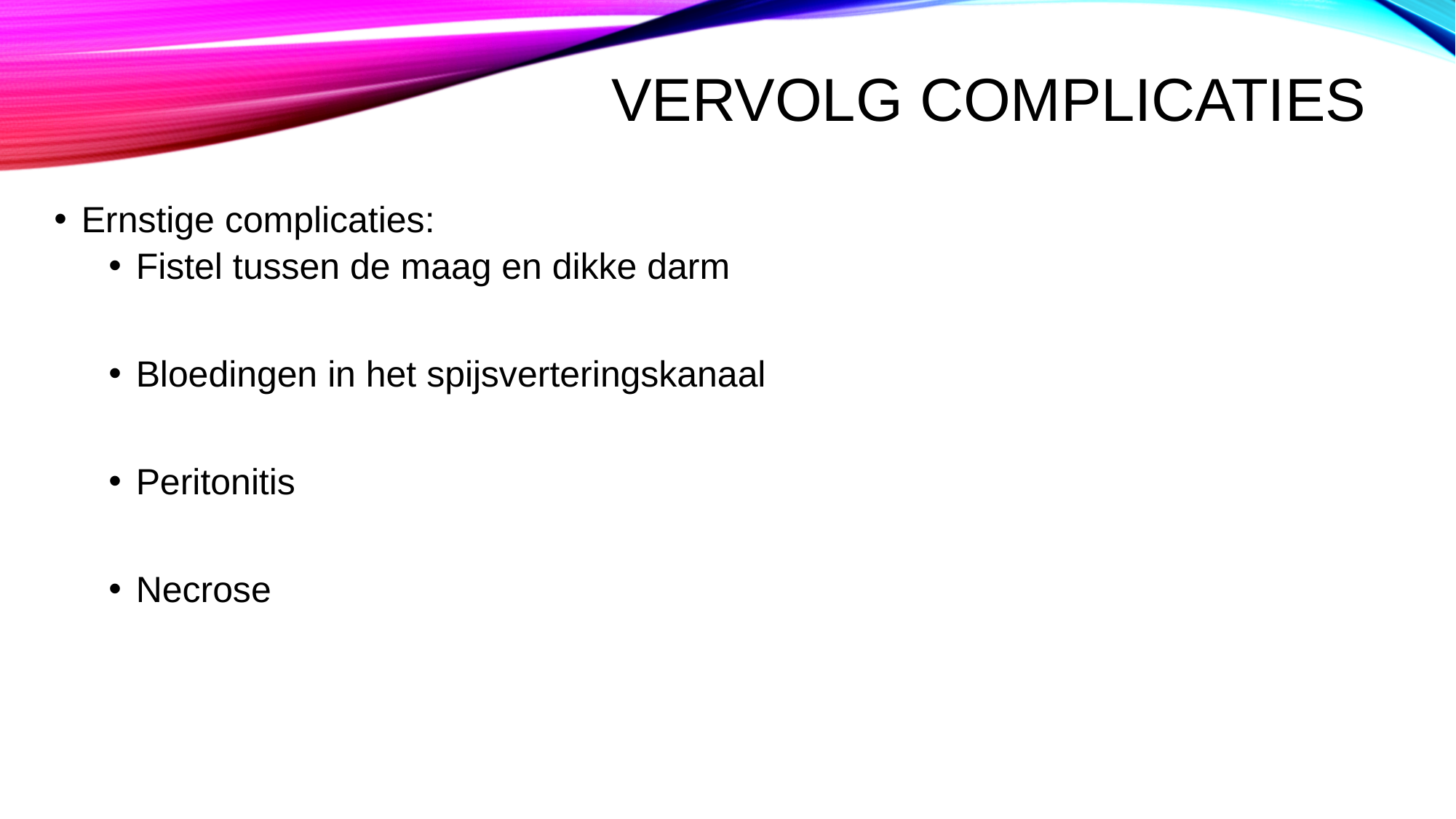

# Vervolg complicaties
Ernstige complicaties:
Fistel tussen de maag en dikke darm

Bloedingen in het spijsverteringskanaal

Peritonitis

Necrose